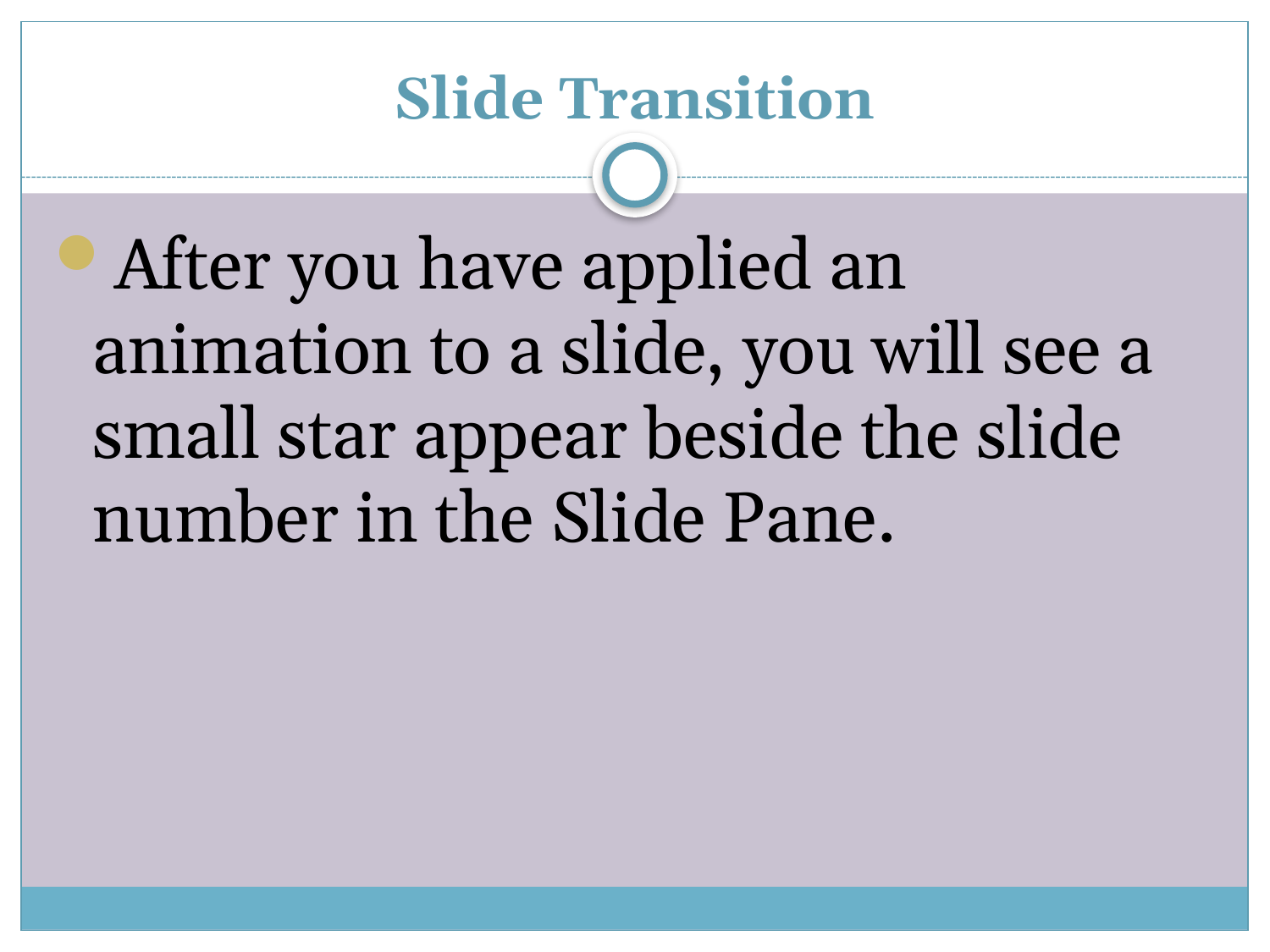

# Slide Transition
After you have applied an animation to a slide, you will see a small star appear beside the slide number in the Slide Pane.